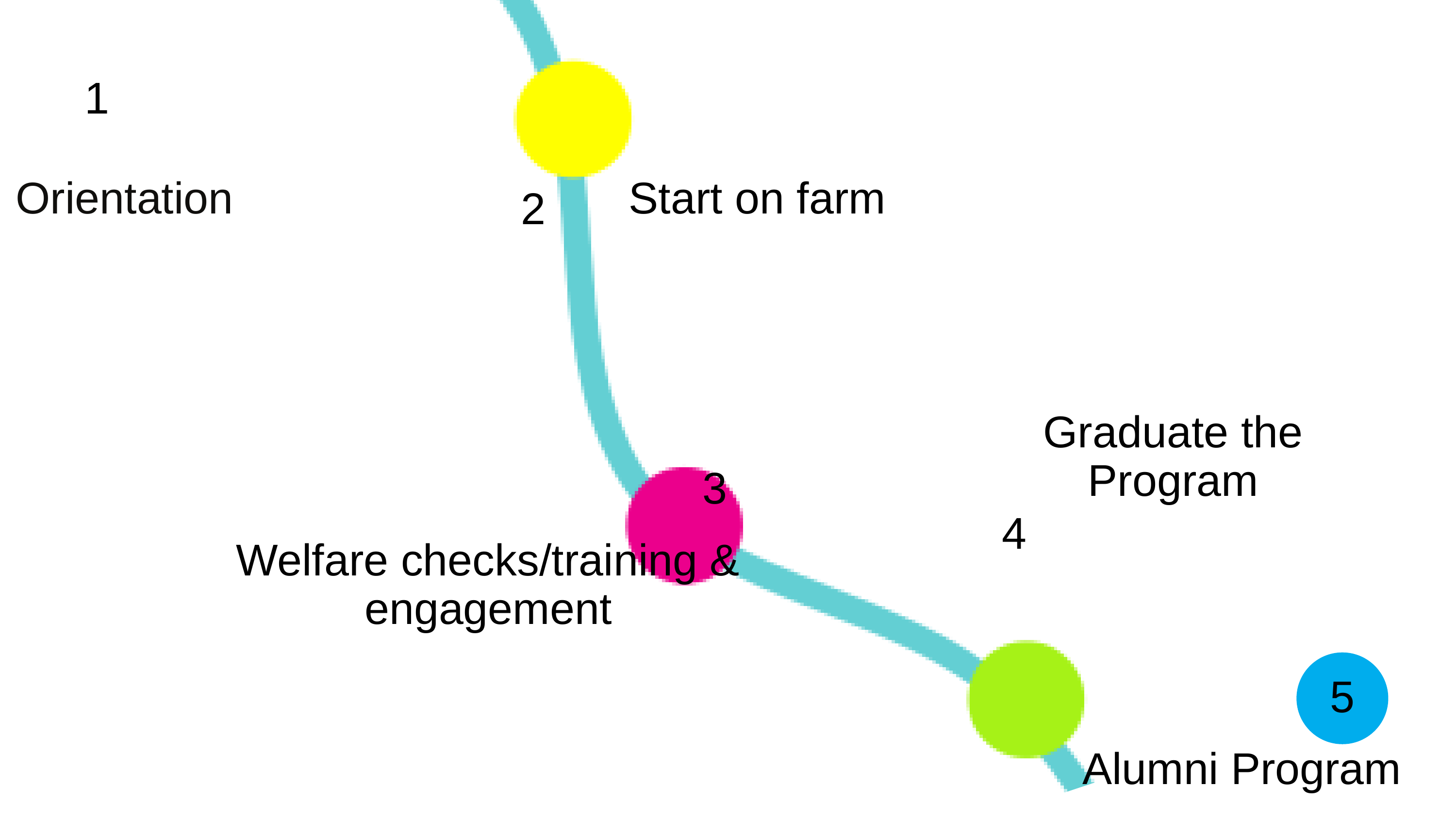

1
Orientation
Start on farm
2
Graduate the Program
3
4
Welfare checks/training & engagement

5
Alumni Program